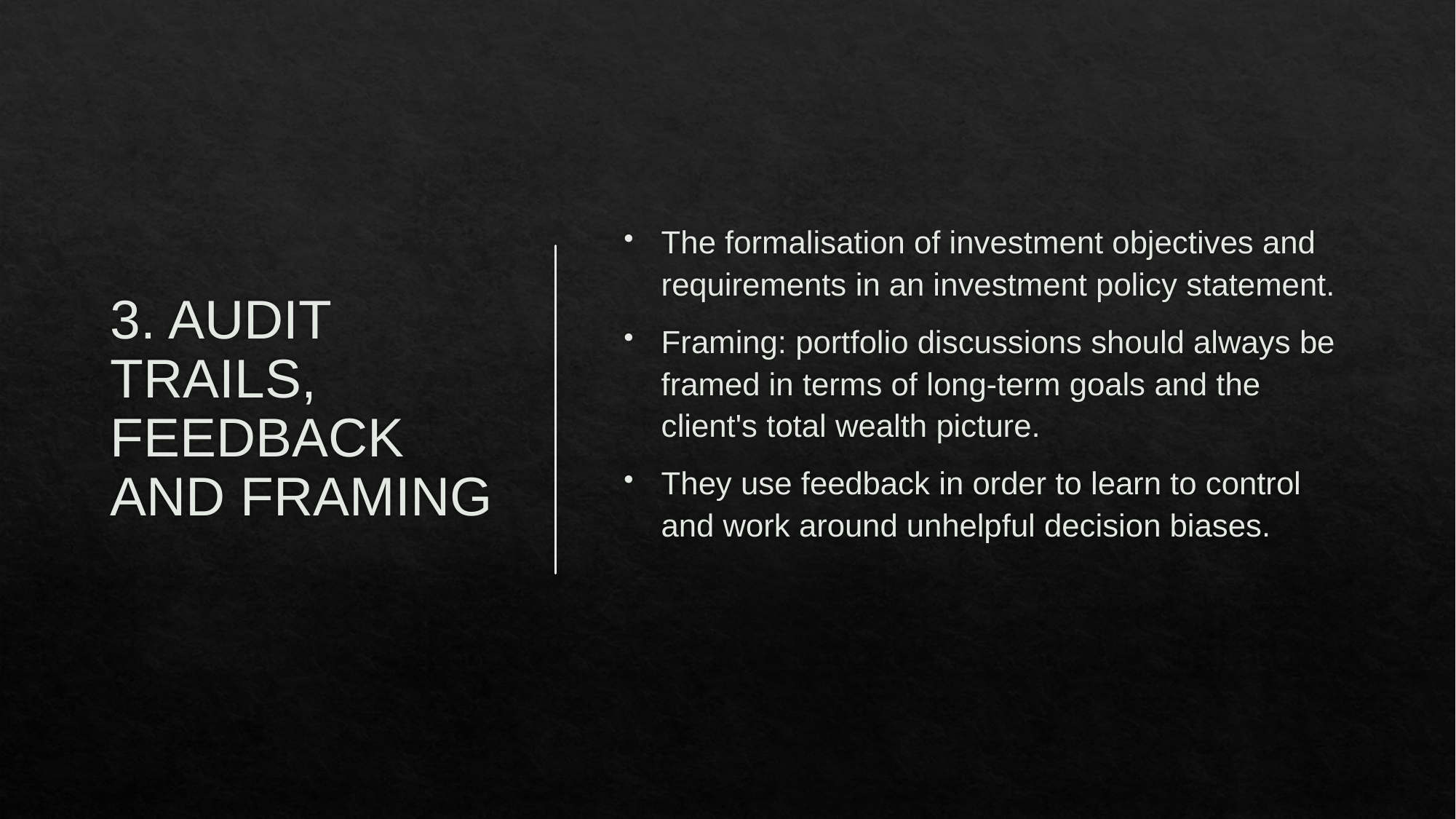

# 3. AUDIT TRAILS, FEEDBACK AND FRAMING
The formalisation of investment objectives and requirements in an investment policy statement.
Framing: portfolio discussions should always be framed in terms of long-term goals and the client's total wealth picture.
They use feedback in order to learn to control and work around unhelpful decision biases.